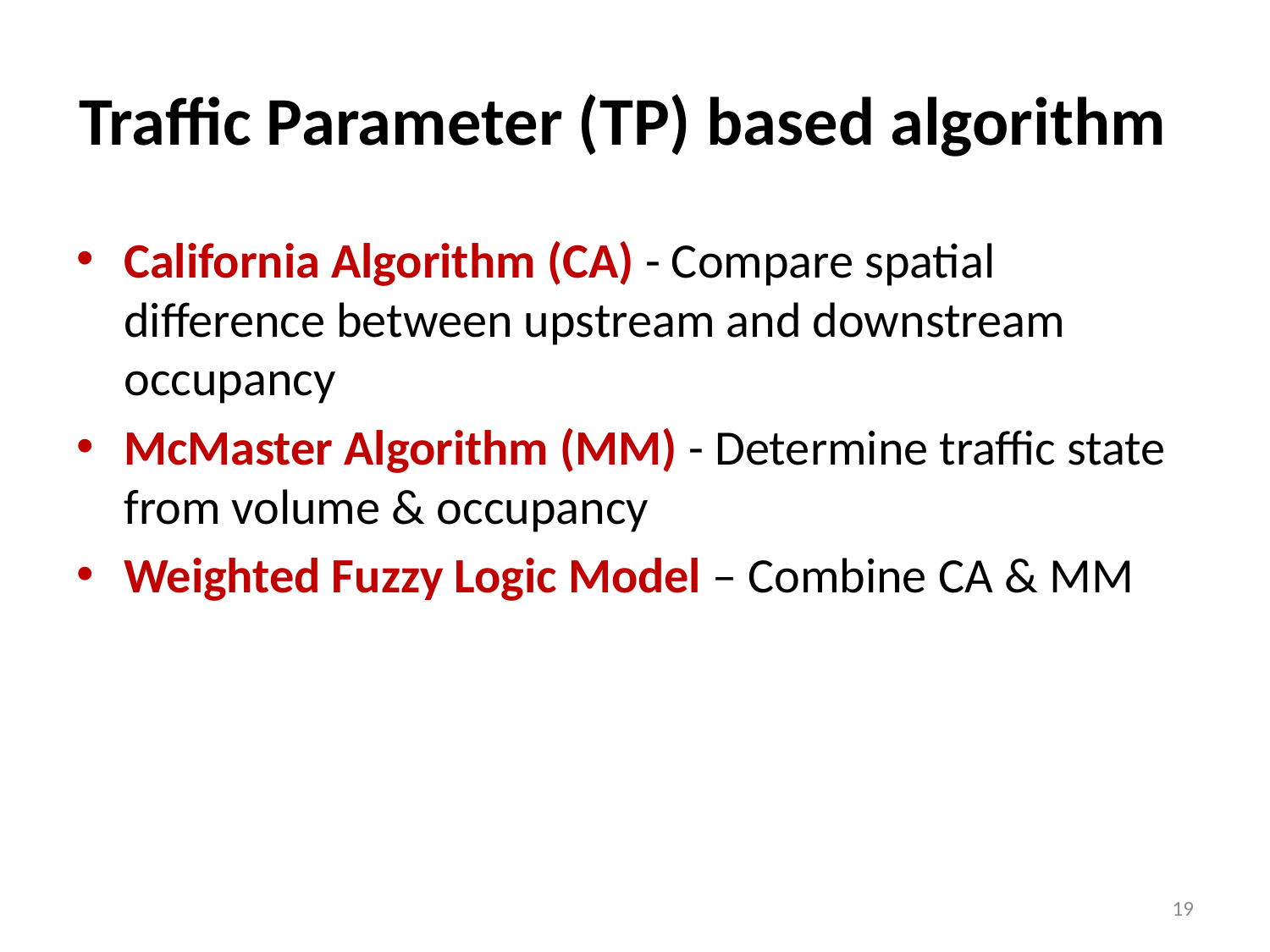

# Traffic Parameter (TP) based algorithm
California Algorithm (CA) - Compare spatial difference between upstream and downstream occupancy
McMaster Algorithm (MM) - Determine traffic state from volume & occupancy
Weighted Fuzzy Logic Model – Combine CA & MM
19